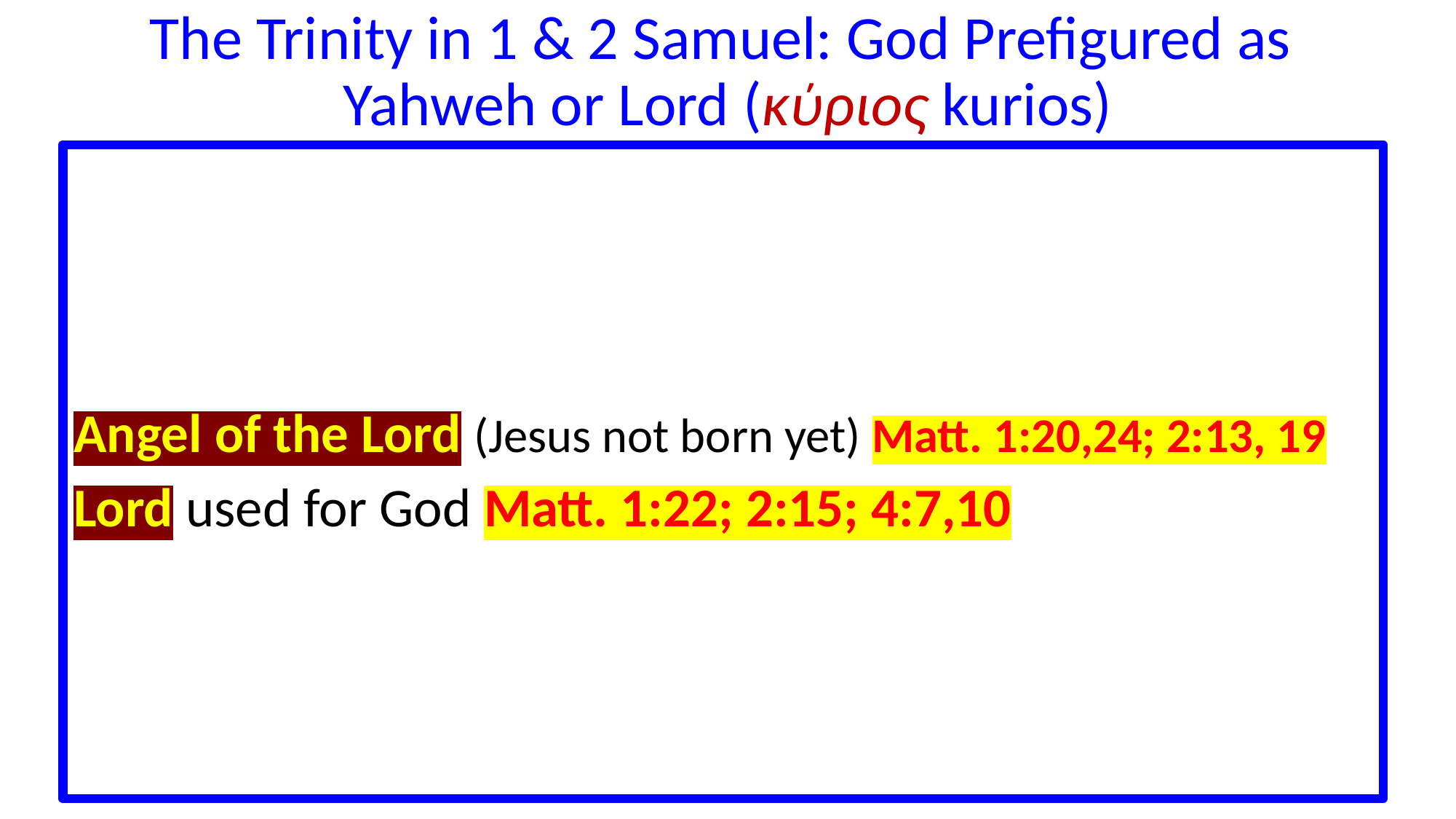

# The Trinity in 1 & 2 Samuel: God Prefigured as Yahweh or Lord (κύριος kurios)
Angel of the Lord (Jesus not born yet) Matt. 1:20,24; 2:13, 19
Lord used for God Matt. 1:22; 2:15; 4:7,10